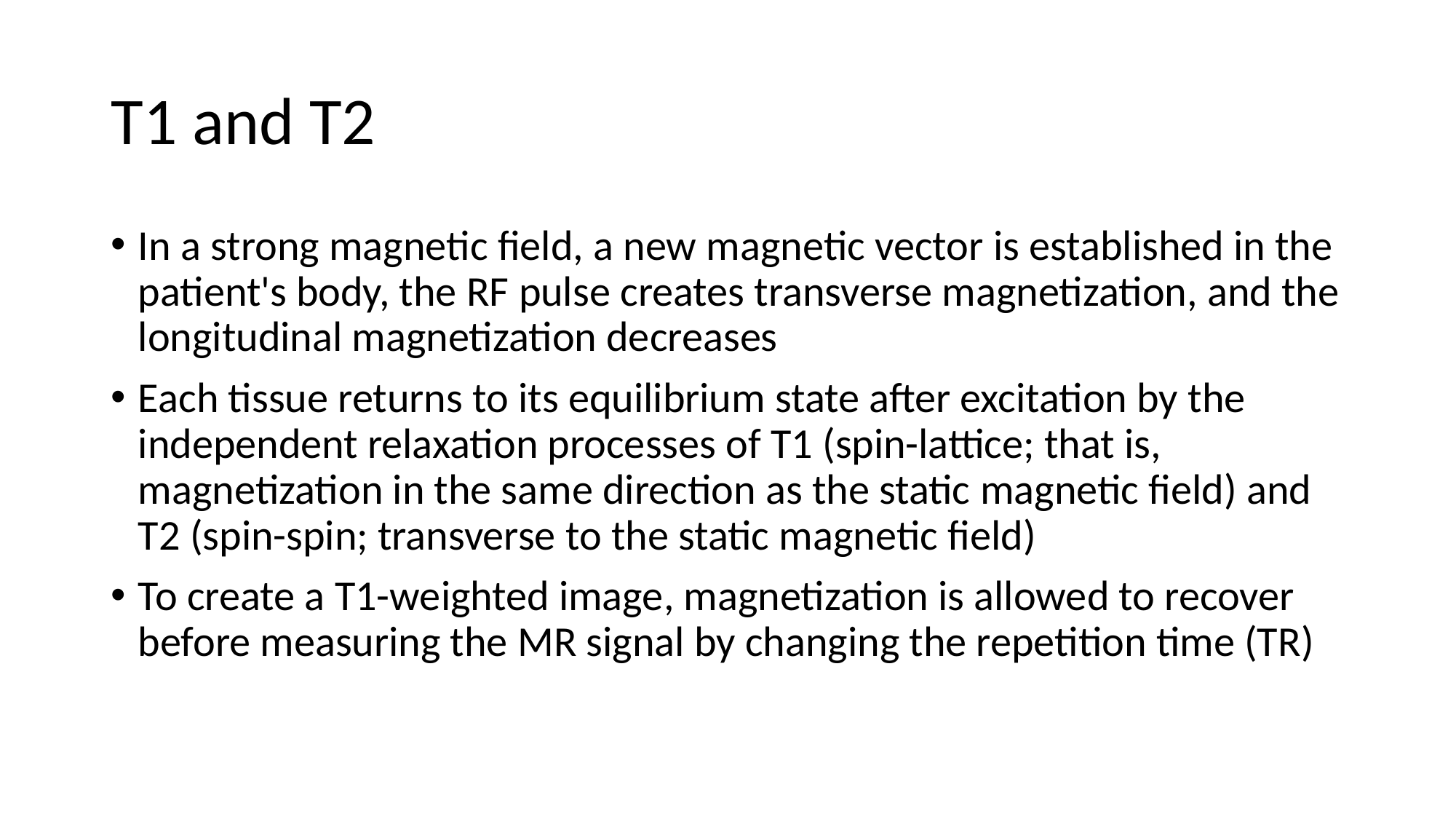

# T1 and T2
In a strong magnetic field, a new magnetic vector is established in the patient's body, the RF pulse creates transverse magnetization, and the longitudinal magnetization decreases
Each tissue returns to its equilibrium state after excitation by the independent relaxation processes of T1 (spin-lattice; that is, magnetization in the same direction as the static magnetic field) and T2 (spin-spin; transverse to the static magnetic field)
To create a T1-weighted image, magnetization is allowed to recover before measuring the MR signal by changing the repetition time (TR)